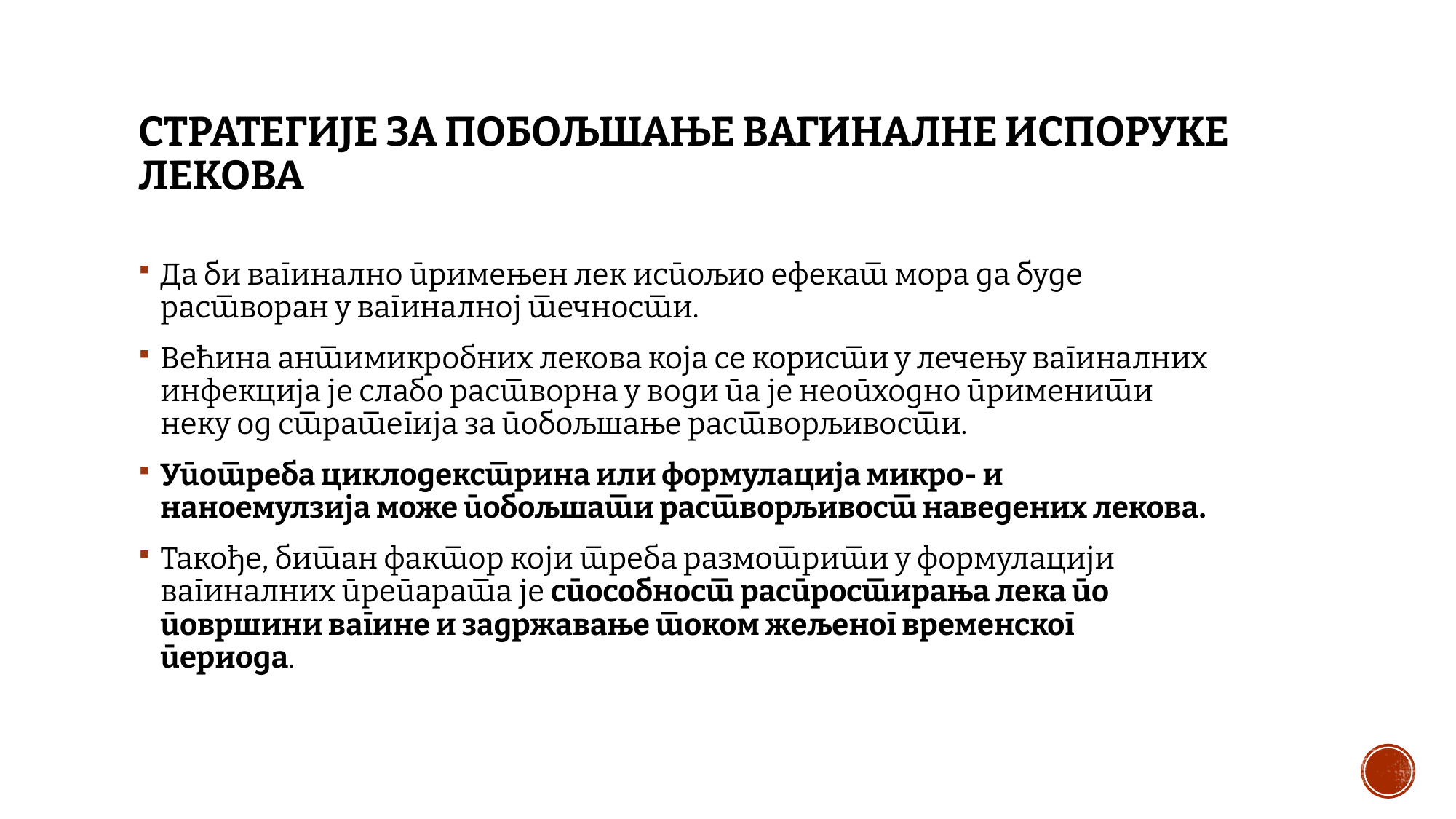

# Стратегије за побољшање вагиналне испоруке лекова
Да би вагинално примењен лек испољио ефекат мора да буде растворан у вагиналној течности.
Већина антимикробних лекова која се користи у лечењу вагиналних инфекција је слабо растворна у води па је неопходно применити неку од стратегија за побољшање растворљивости.
Употреба циклодекстрина или формулација микро- и наноемулзија може побољшати растворљивост наведених лекова.
Такође, битан фактор који треба размотрити у формулацији вагиналних препарата је способност распростирања лека по површини вагине и задржавање током жељеног временског периода.